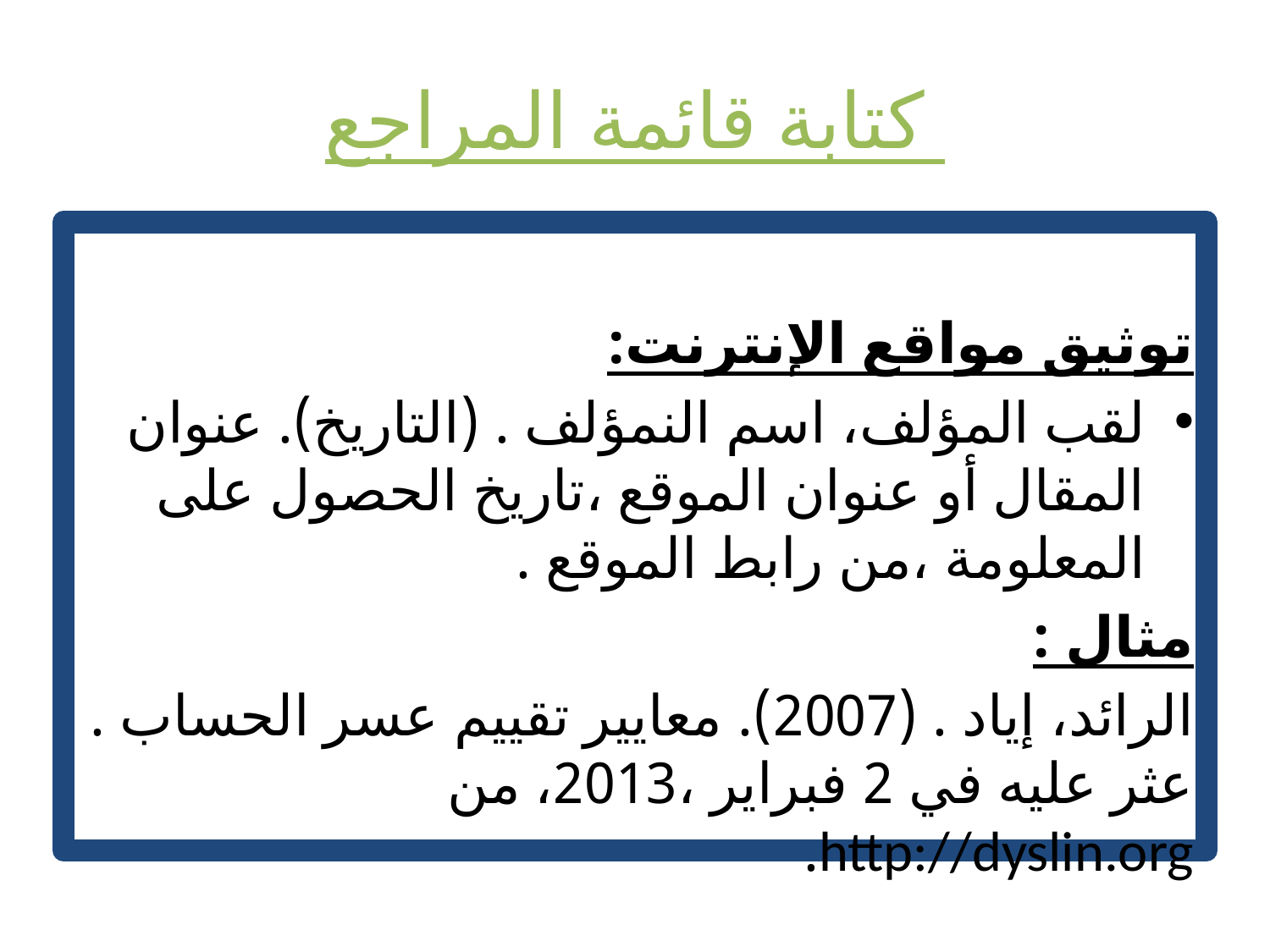

# كتابة قائمة المراجع

توثيق مواقع الإنترنت:
لقب المؤلف، اسم النمؤلف . (التاريخ). عنوان المقال أو عنوان الموقع ،تاريخ الحصول على المعلومة ،من رابط الموقع .
مثال :
الرائد، إياد . (2007). معايير تقييم عسر الحساب . عثر عليه في 2 فبراير ،2013، من http://dyslin.org.